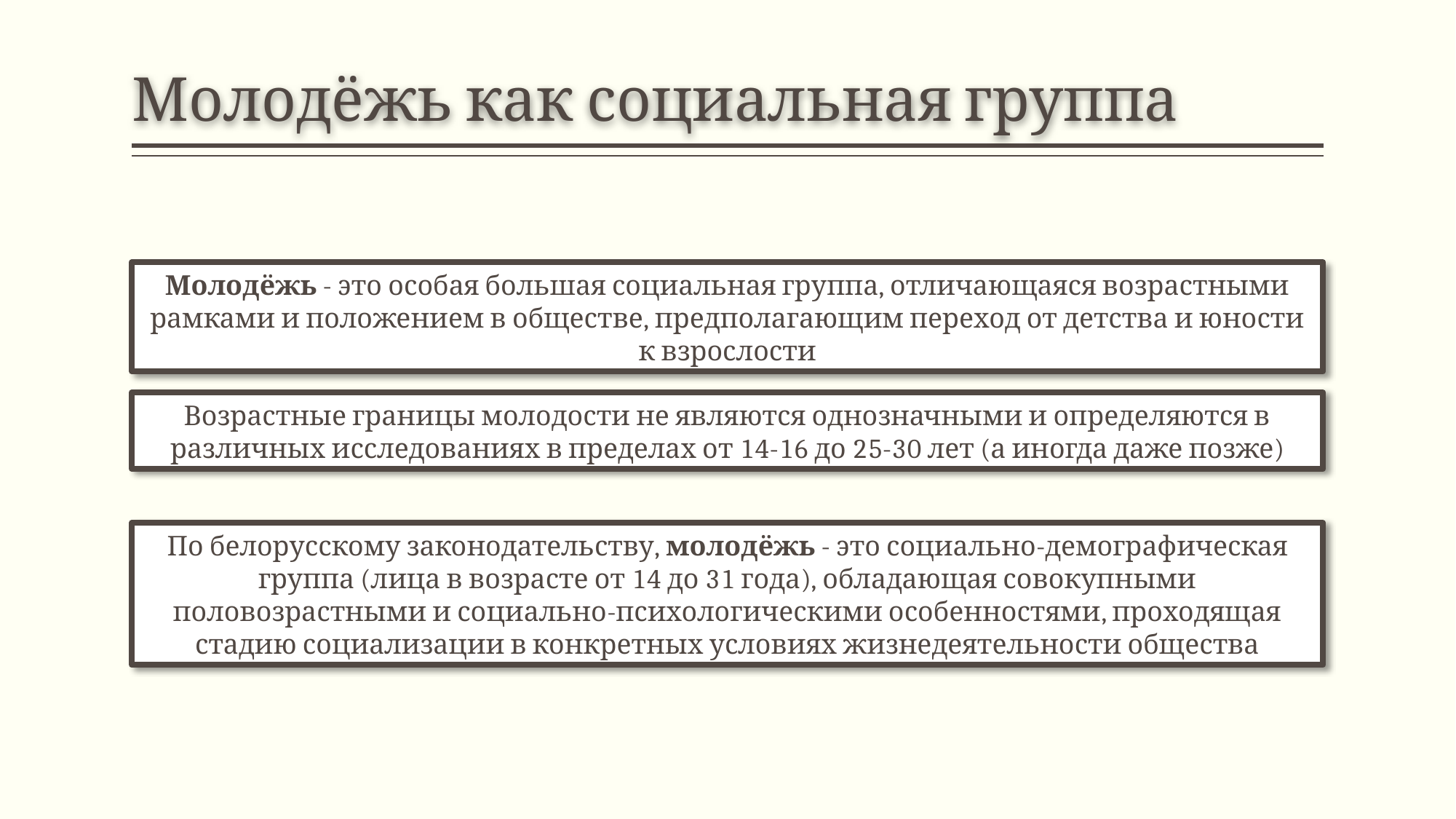

# Молодёжь как социальная группа
Молодёжь - это особая большая социальная группа, отличающаяся возрастными рамками и положением в обществе, предполагающим переход от детства и юности к взрослости
Возрастные границы молодости не являются однозначными и определяются в различных исследованиях в пределах от 14-16 до 25-30 лет (а иногда даже позже)
По белорусскому законодательству, молодёжь - это социально-демографическая группа (лица в возрасте от 14 до 31 года), обладающая совокупными половозрастными и социально-психологическими особенностями, проходящая стадию социализации в конкретных условиях жизнедеятельности общества